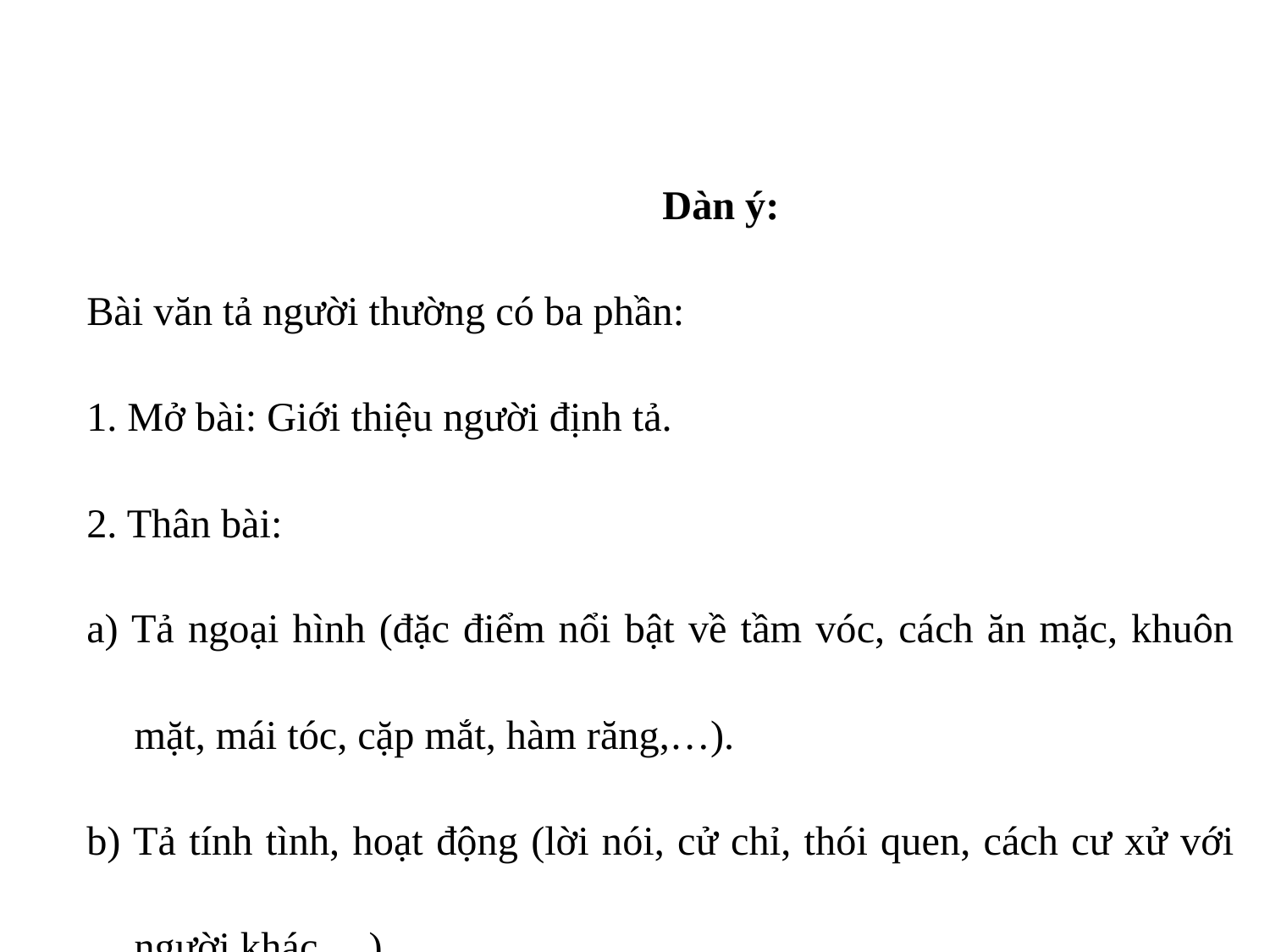

Dàn ý:
Bài văn tả người thường có ba phần:
1. Mở bài: Giới thiệu người định tả.
2. Thân bài:
a) Tả ngoại hình (đặc điểm nổi bật về tầm vóc, cách ăn mặc, khuôn mặt, mái tóc, cặp mắt, hàm răng,…).
b) Tả tính tình, hoạt động (lời nói, cử chỉ, thói quen, cách cư xử với người khác,…)
 3. Kết bài: Nêu cảm nghĩ về người được tả.